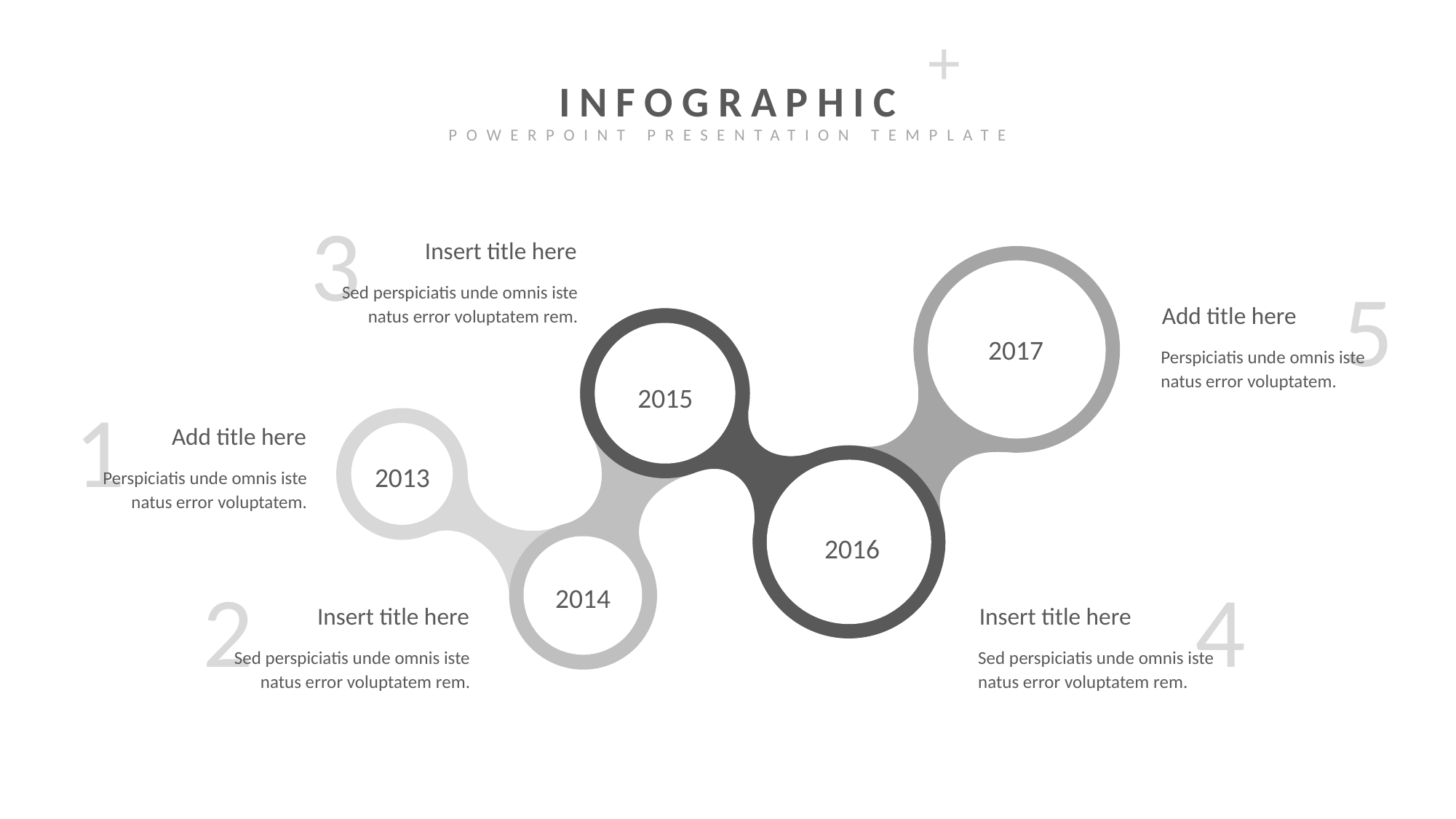

+
INFOGRAPHIC
POWERPOINT PRESENTATION TEMPLATE
3
Insert title here

5
Sed perspiciatis unde omnis iste natus error voluptatem rem.
Add title here

2017
Perspiciatis unde omnis iste natus error voluptatem.
2015
1

Add title here

2013

Perspiciatis unde omnis iste natus error voluptatem.
2016

2
4
2014
Insert title here
Insert title here
Sed perspiciatis unde omnis iste natus error voluptatem rem.
Sed perspiciatis unde omnis iste natus error voluptatem rem.